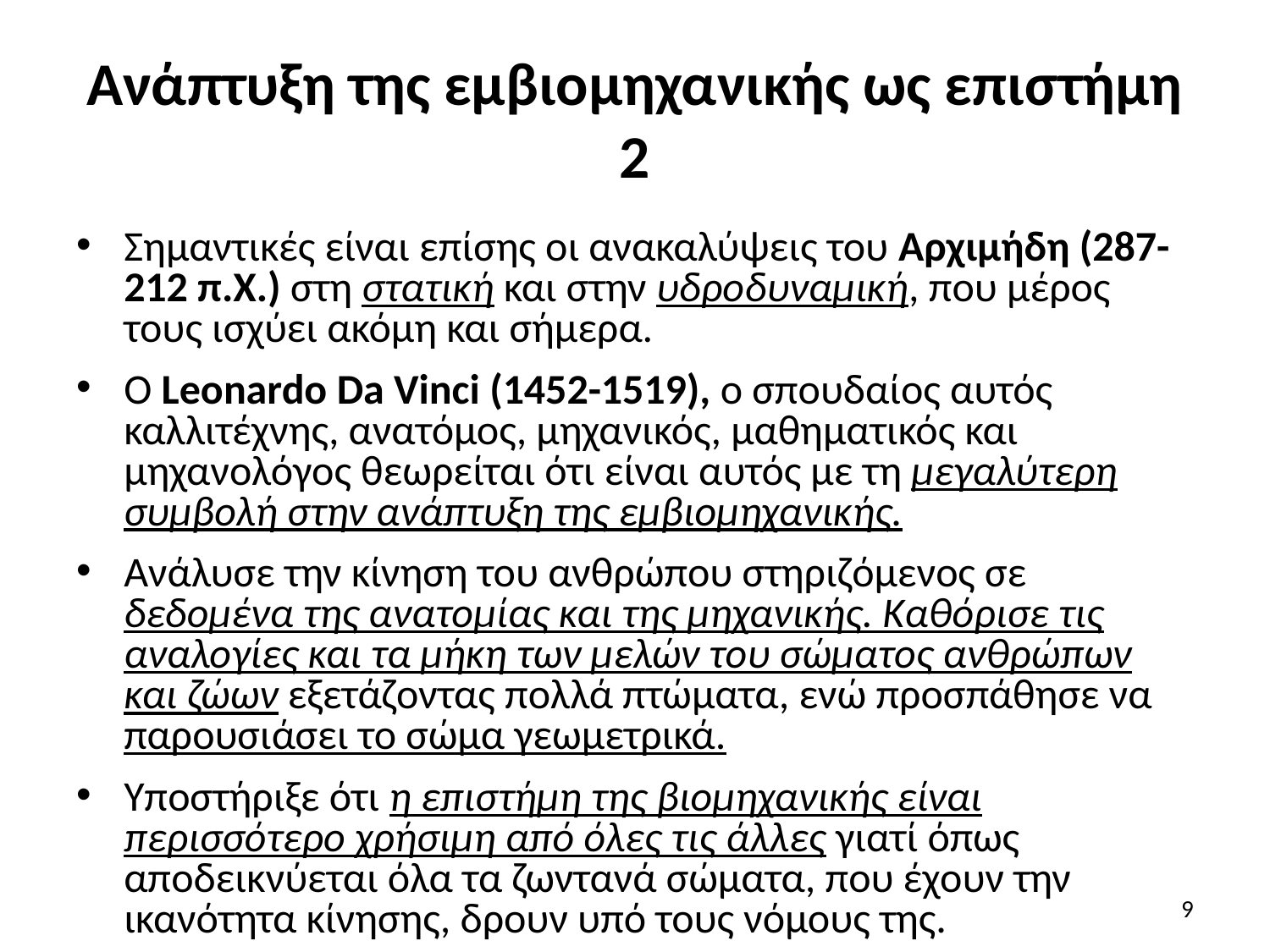

# Ανάπτυξη της εμβιομηχανικής ως επιστήμη 2
Σημαντικές είναι επίσης οι ανακαλύψεις του Αρχιμήδη (287-212 π.Χ.) στη στατική και στην υδροδυναμική, που μέρος τους ισχύει ακόμη και σήμερα.
Ο Leonardo Da Vinci (1452-1519), ο σπουδαίος αυτός καλλιτέχνης, ανατόμος, μηχανικός, μαθηματικός και μηχανολόγος θεωρείται ότι είναι αυτός με τη μεγαλύτερη συμβολή στην ανάπτυξη της εμβιομηχανικής.
Ανάλυσε την κίνηση του ανθρώπου στηριζόμενος σε δεδομένα της ανατομίας και της μηχανικής. Καθόρισε τις αναλογίες και τα μήκη των μελών του σώματος ανθρώπων και ζώων εξετάζοντας πολλά πτώματα, ενώ προσπάθησε να παρουσιάσει το σώμα γεωμετρικά.
Υποστήριξε ότι η επιστήμη της βιομηχανικής είναι περισσότερο χρήσιμη από όλες τις άλλες γιατί όπως αποδεικνύεται όλα τα ζωντανά σώματα, που έχουν την ικανότητα κίνησης, δρουν υπό τους νόμους της.
9